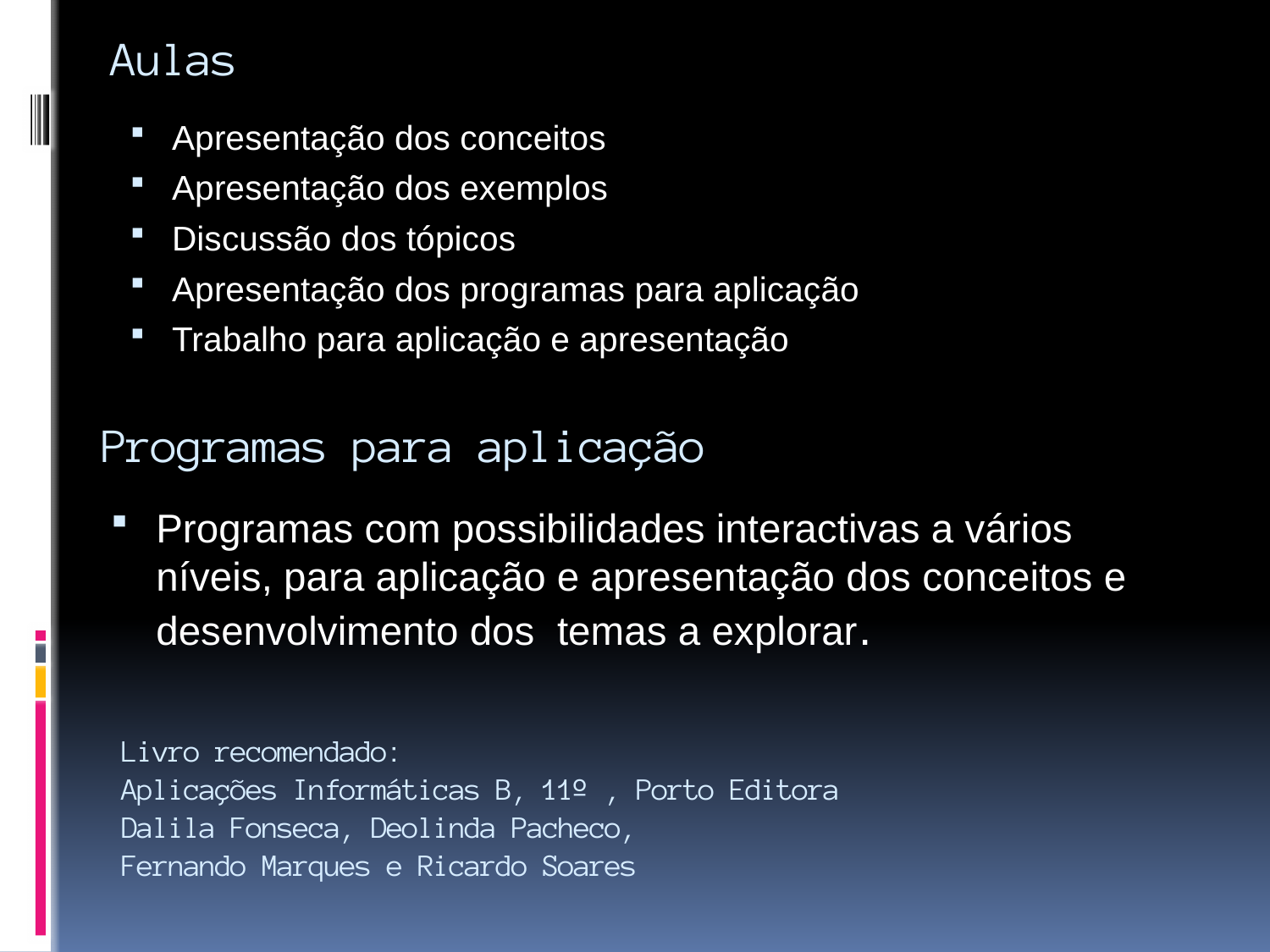

# Aulas
Apresentação dos conceitos
Apresentação dos exemplos
Discussão dos tópicos
Apresentação dos programas para aplicação
Trabalho para aplicação e apresentação
Programas para aplicação
Programas com possibilidades interactivas a vários níveis, para aplicação e apresentação dos conceitos e desenvolvimento dos  temas a explorar.

Livro recomendado:
Aplicações Informáticas B, 11º , Porto Editora
Dalila Fonseca, Deolinda Pacheco,
Fernando Marques e Ricardo Soares